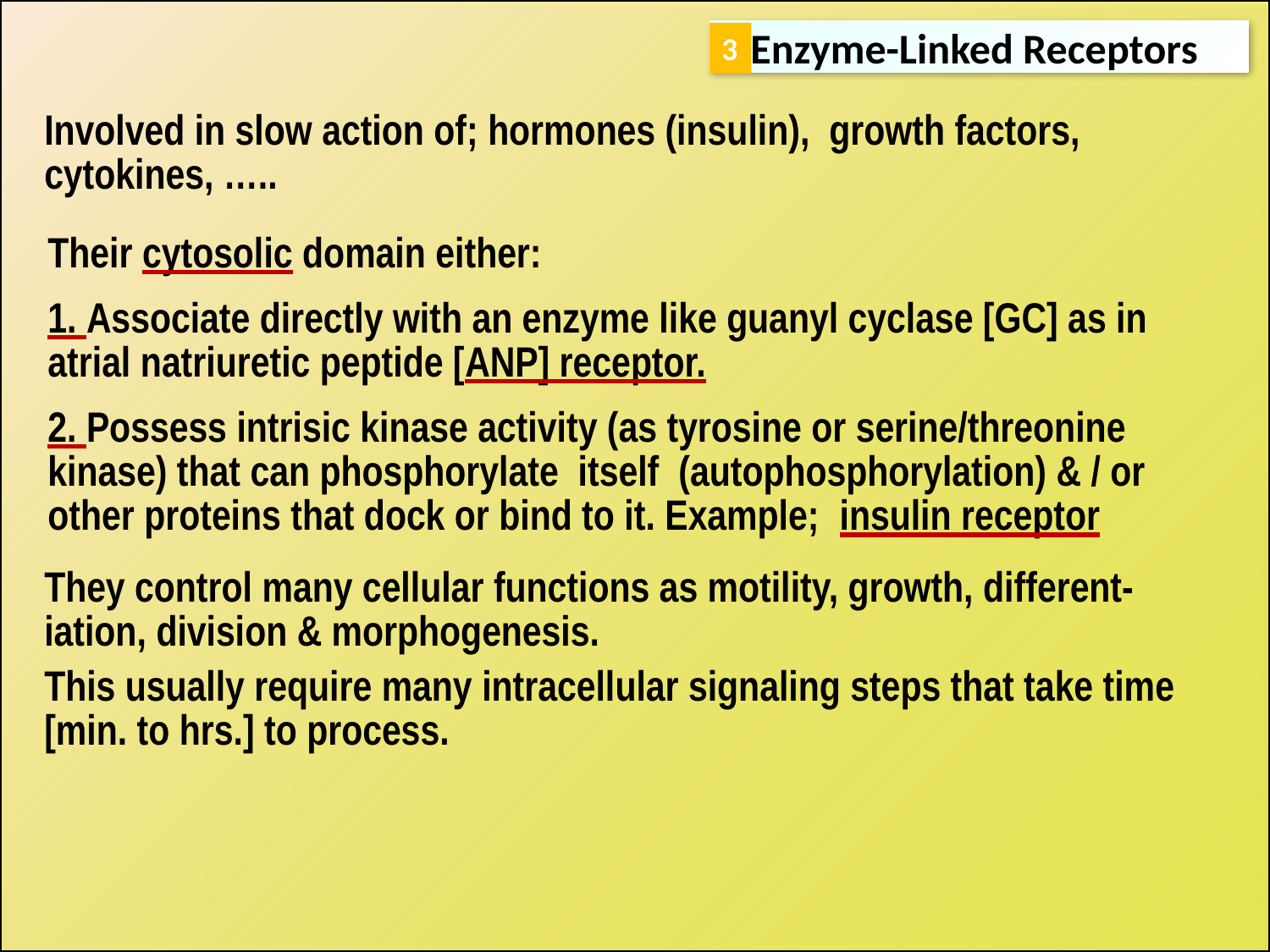

Enzyme-Linked Receptors
3
Involved in slow action of; hormones (insulin),  growth factors, cytokines, …..
Their cytosolic domain either:
1. Associate directly with an enzyme like guanyl cyclase [GC] as in atrial natriuretic peptide [ANP] receptor.
2. Possess intrisic kinase activity (as tyrosine or serine/threonine kinase) that can phosphorylate  itself  (autophosphorylation) & / or other proteins that dock or bind to it. Example;  insulin receptor
They control many cellular functions as motility, growth, different-iation, division & morphogenesis.
This usually require many intracellular signaling steps that take time [min. to hrs.] to process.